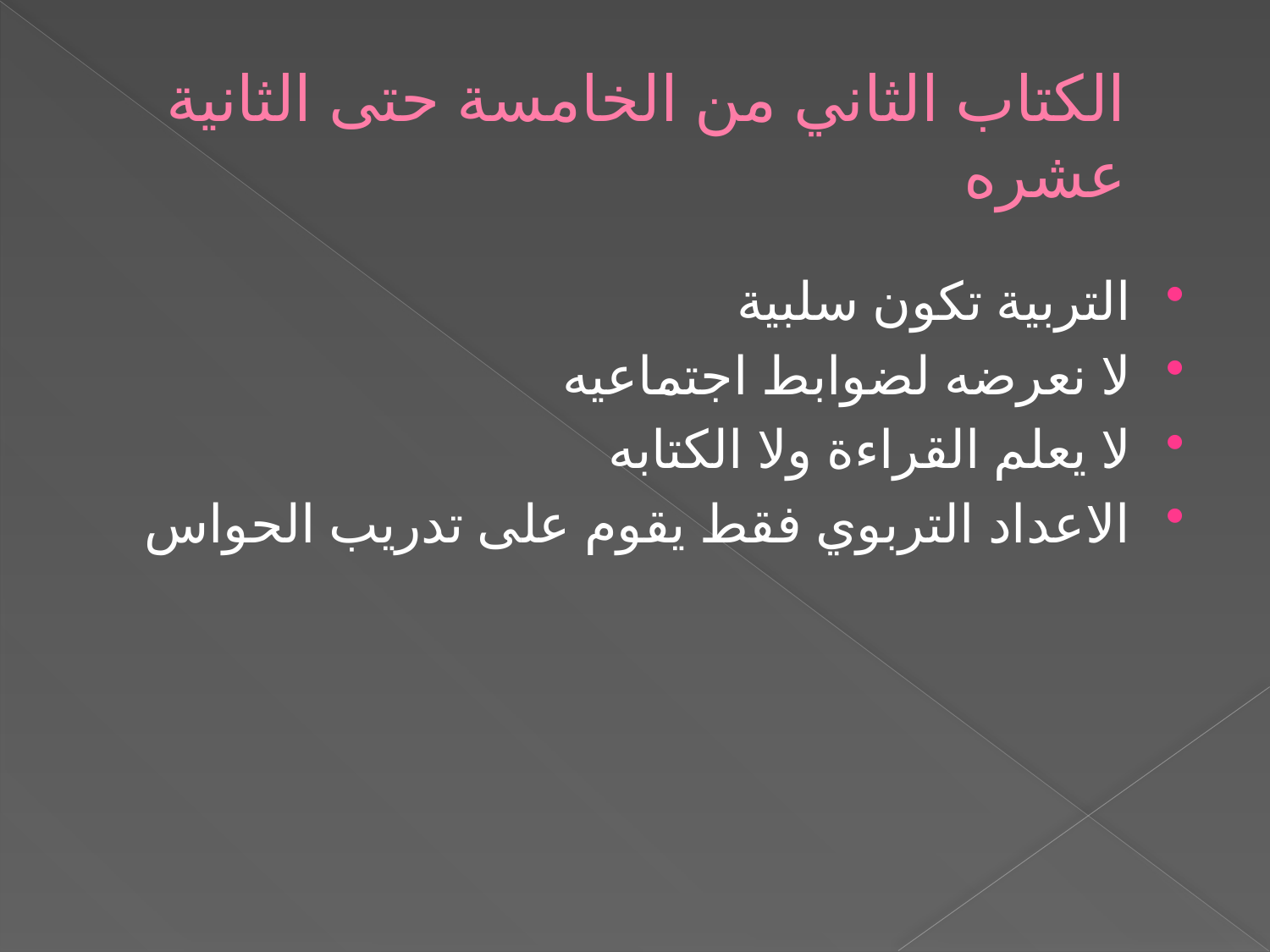

# الكتاب الثاني من الخامسة حتى الثانية عشره
التربية تكون سلبية
لا نعرضه لضوابط اجتماعيه
لا يعلم القراءة ولا الكتابه
الاعداد التربوي فقط يقوم على تدريب الحواس